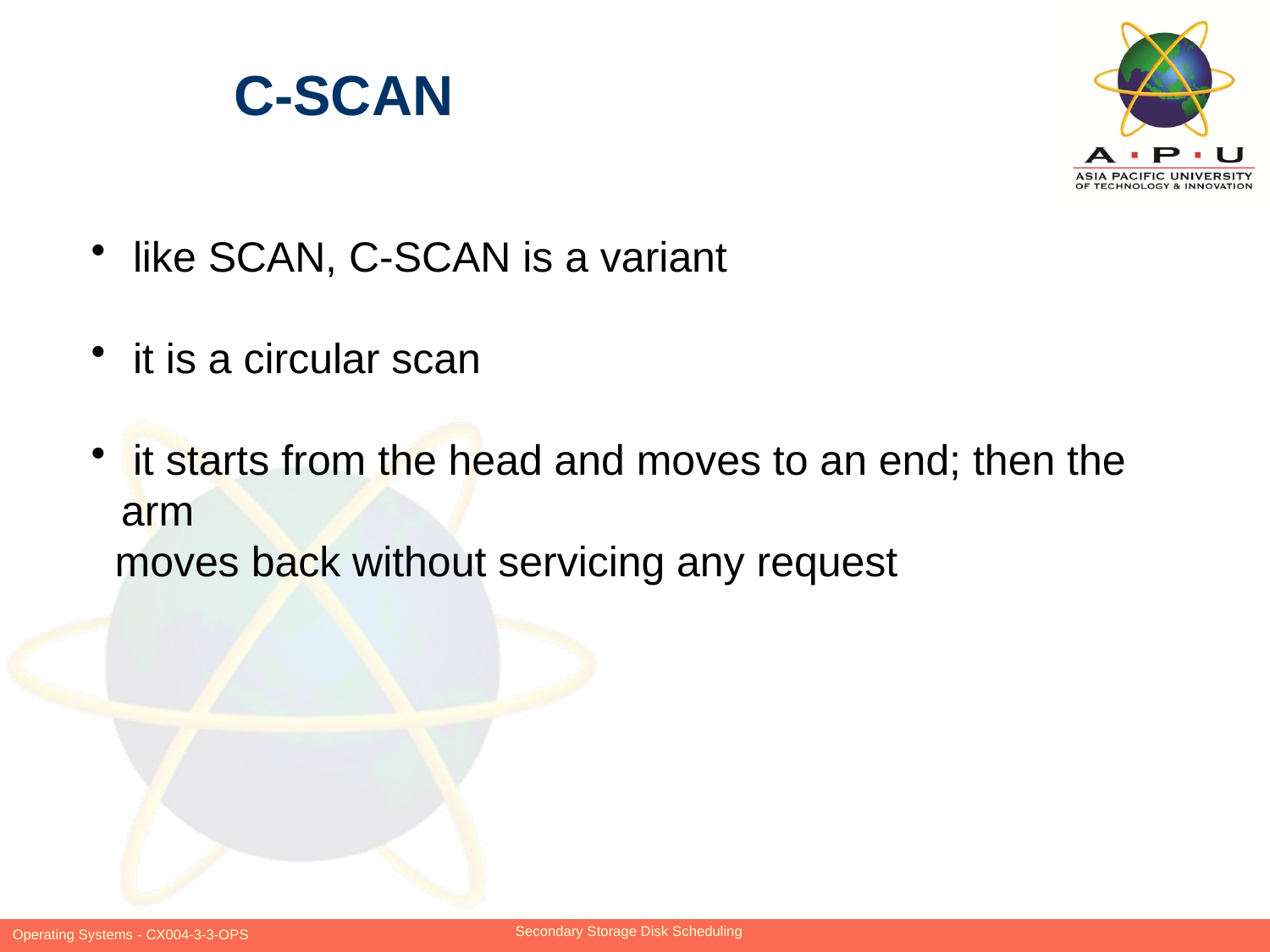

C-SCAN

 like SCAN, C-SCAN is a variant

 it is a circular scan

 it starts from the head and moves to an end; then the arm
  moves back without servicing any request

Slide 5 of 15